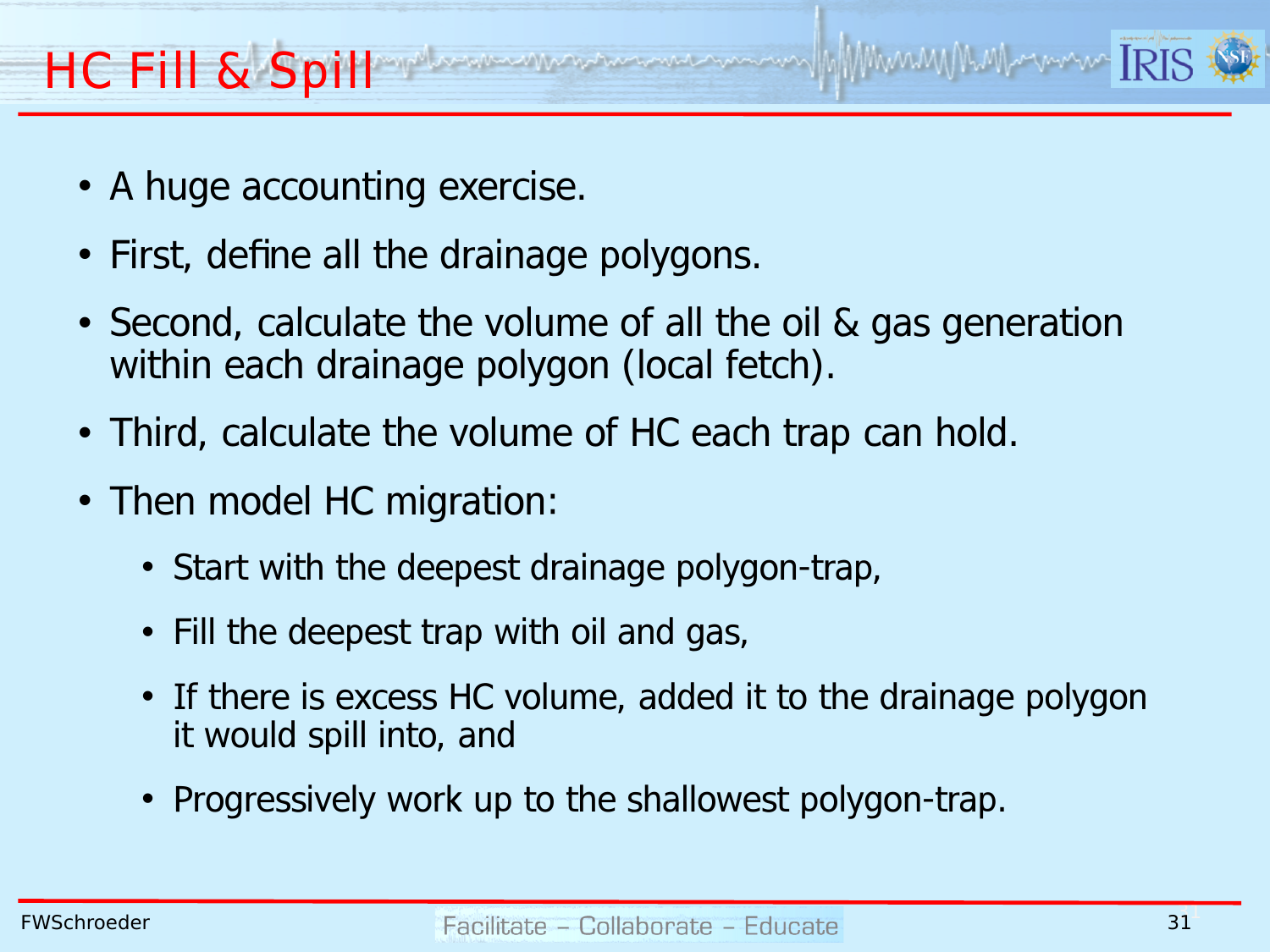

# HC Fill & Spill
A huge accounting exercise.
First, define all the drainage polygons.
Second, calculate the volume of all the oil & gas generation within each drainage polygon (local fetch).
Third, calculate the volume of HC each trap can hold.
Then model HC migration:
Start with the deepest drainage polygon-trap,
Fill the deepest trap with oil and gas,
If there is excess HC volume, added it to the drainage polygon it would spill into, and
Progressively work up to the shallowest polygon-trap.